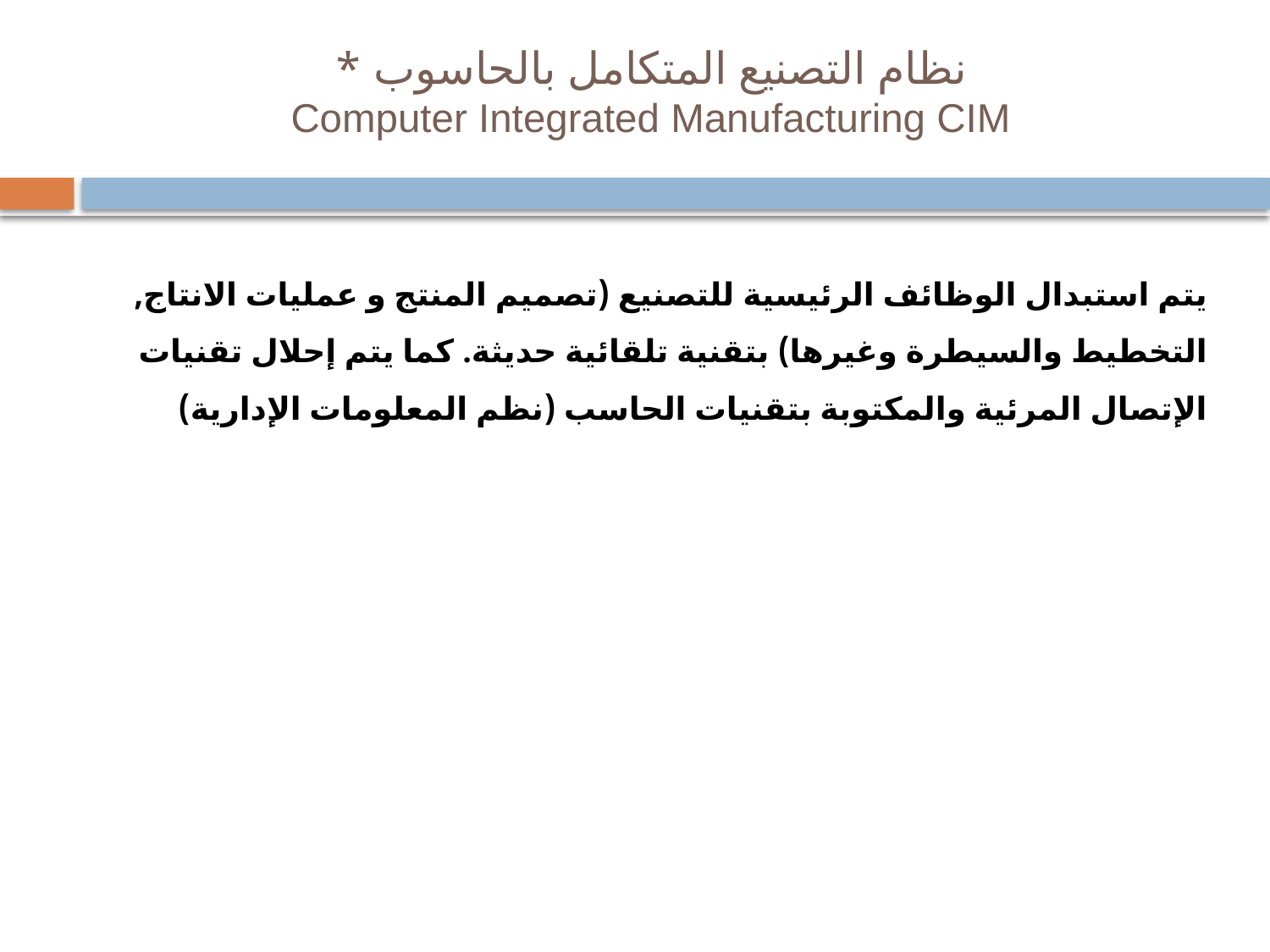

# نظام التصنيع المتكامل بالحاسوب * Computer Integrated Manufacturing CIM

يتم استبدال الوظائف الرئيسية للتصنيع (تصميم المنتج و عمليات الانتاج, التخطيط والسيطرة وغيرها) بتقنية تلقائية حديثة. كما يتم إحلال تقنيات الإتصال المرئية والمكتوبة بتقنيات الحاسب (نظم المعلومات الإدارية)